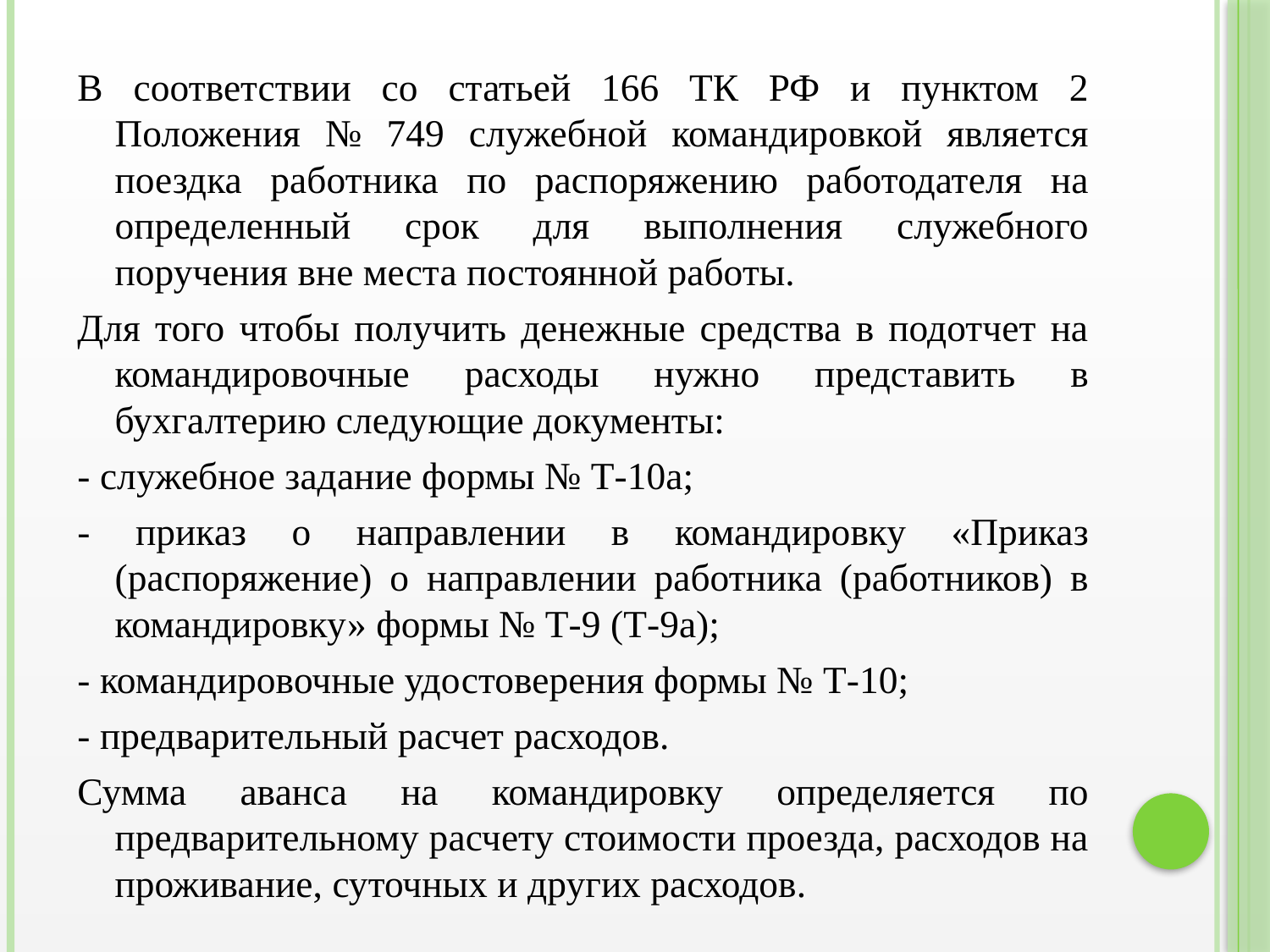

В соответствии со статьей 166 ТК РФ и пунктом 2 Положения № 749 служебной командировкой является поездка работника по распоряжению работодателя на определенный срок для выполнения служебного поручения вне места постоянной работы.
Для того чтобы получить денежные средства в подотчет на командировочные расходы нужно представить в бухгалтерию следующие документы:
- служебное задание формы № Т-10а;
- приказ о направлении в командировку «Приказ (распоряжение) о направлении работника (работников) в командировку» формы № Т-9 (Т-9а);
- командировочные удостоверения формы № Т-10;
- предварительный расчет расходов.
Сумма аванса на командировку определяется по предварительному расчету стоимости проезда, расходов на проживание, суточных и других расходов.